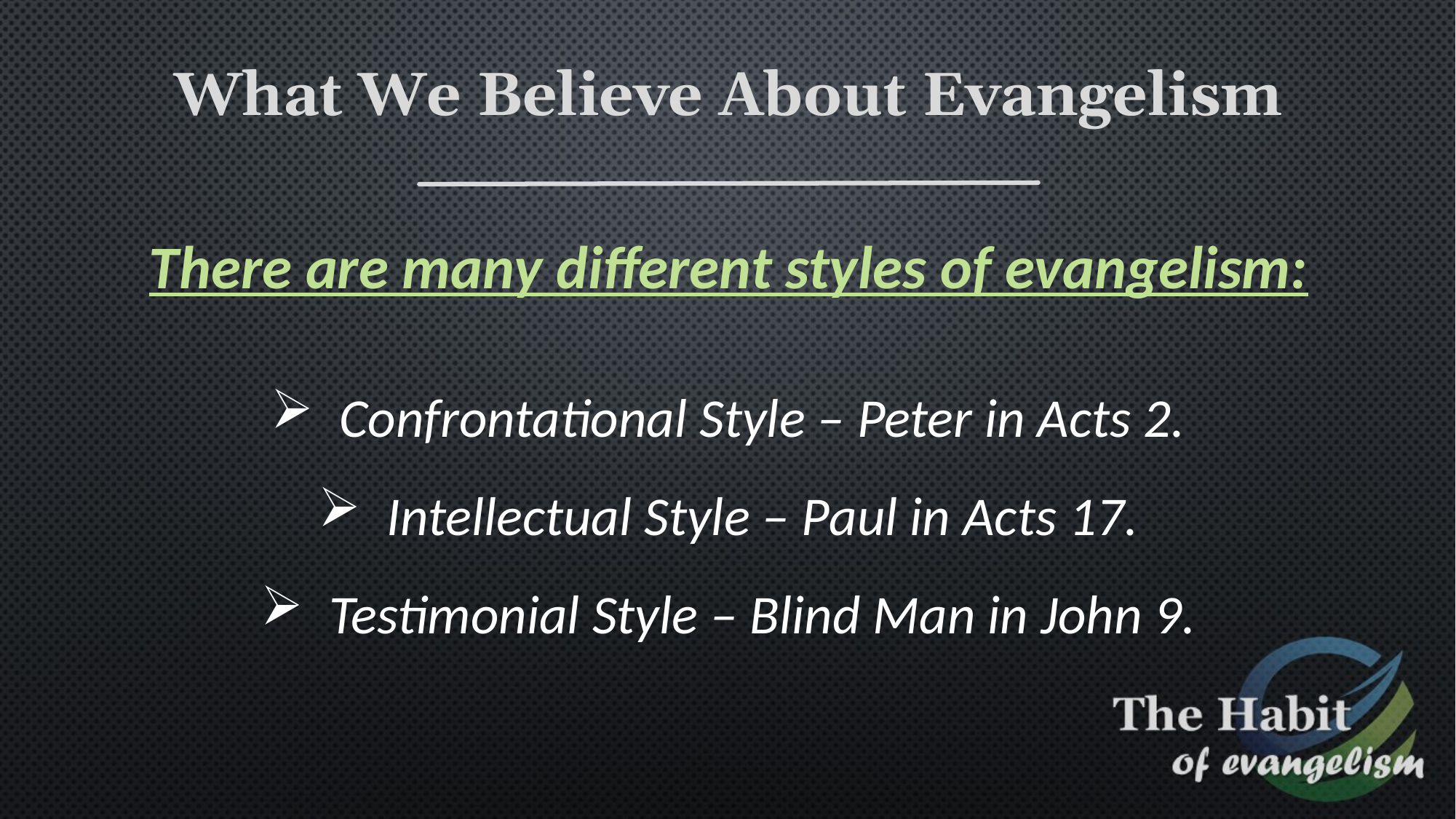

What We Believe About Evangelism
There are many different styles of evangelism:
Confrontational Style – Peter in Acts 2.
Intellectual Style – Paul in Acts 17.
Testimonial Style – Blind Man in John 9.